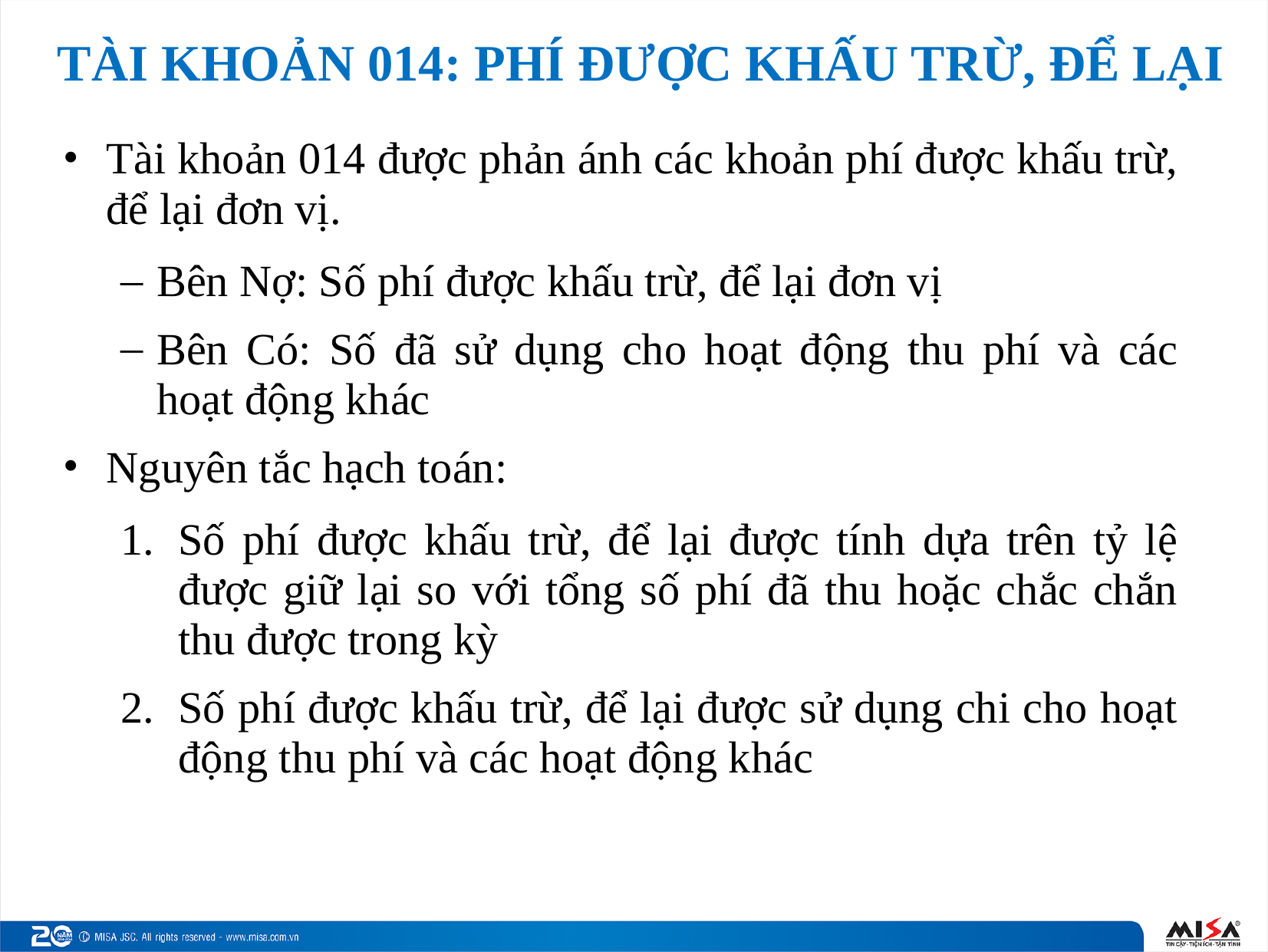

# TÀI KHOẢN 014: PHÍ ĐƯỢC KHẤU TRỪ, ĐỂ LẠI
Tài khoản 014 được phản ánh các khoản phí được khấu trừ, để lại đơn vị.
Bên Nợ: Số phí được khấu trừ, để lại đơn vị
Bên Có: Số đã sử dụng cho hoạt động thu phí và các hoạt động khác
Nguyên tắc hạch toán:
Số phí được khấu trừ, để lại được tính dựa trên tỷ lệ được giữ lại so với tổng số phí đã thu hoặc chắc chắn thu được trong kỳ
Số phí được khấu trừ, để lại được sử dụng chi cho hoạt động thu phí và các hoạt động khác